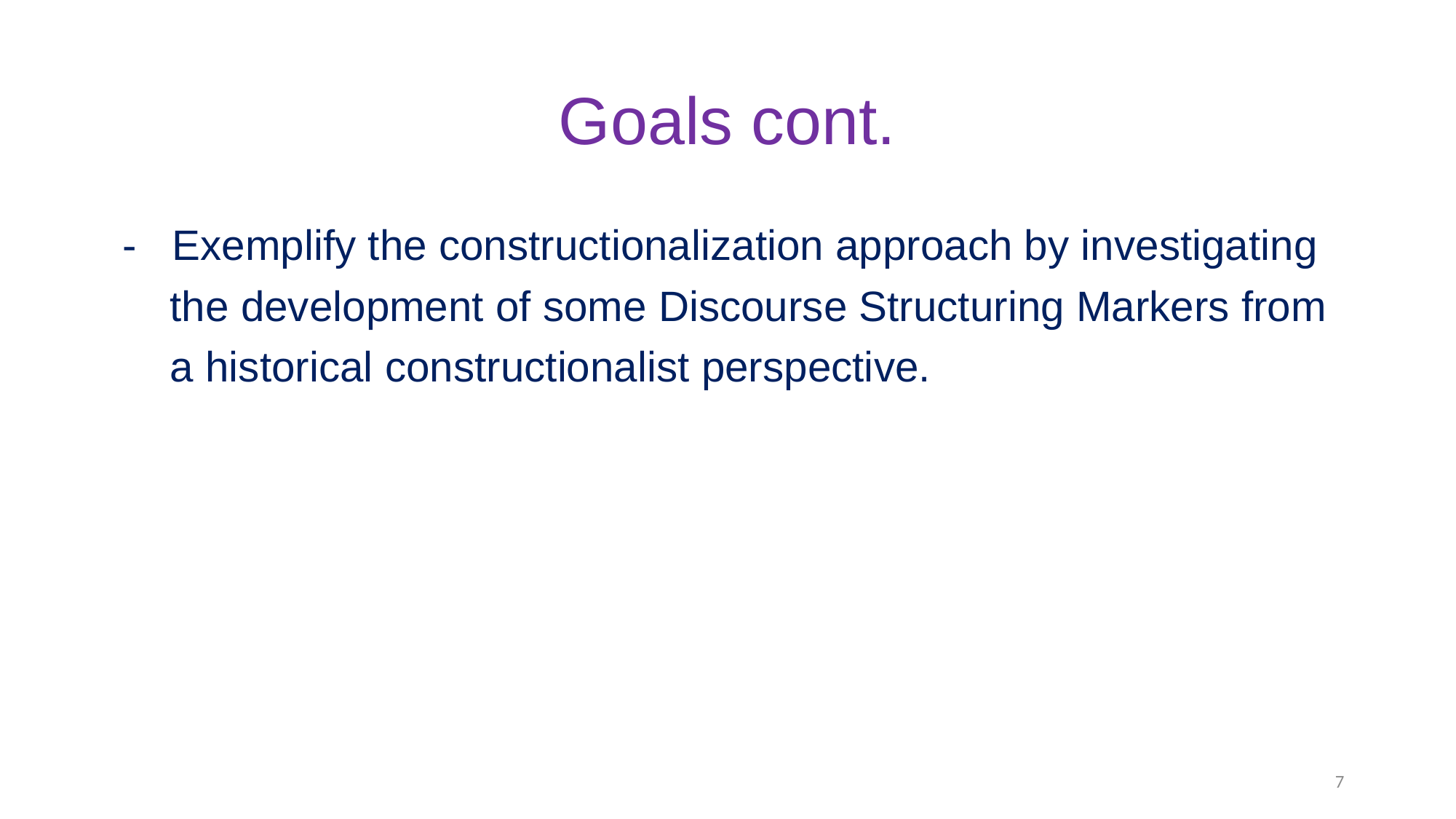

# Goals cont.
 -   Exemplify the constructionalization approach by investigating
     the development of some Discourse Structuring Markers from
     a historical constructionalist perspective.
7